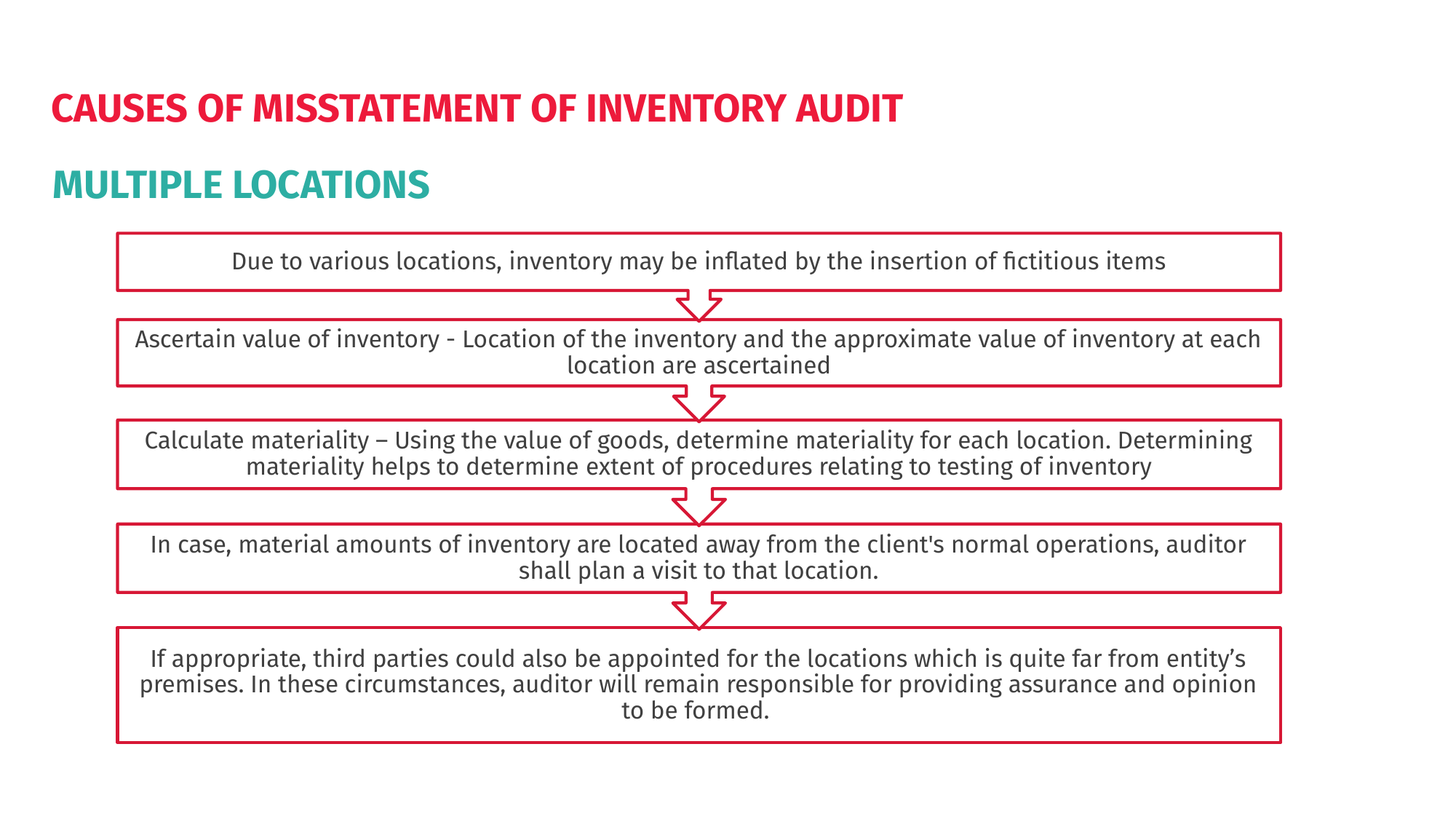

# CAUSES OF MISSTATEMENT OF INVENTORY AUDIT
MULTIPLE LOCATIONS
If appropriate, third parties could also be appointed for the locations which is quite far from entity’s premises. In these circumstances, auditor will remain responsible for providing assurance and opinion to be formed.
In case, material amounts of inventory are located away from the client's normal operations, auditor shall plan a visit to that location.
Calculate materiality – Using the value of goods, determine materiality for each location. Determining materiality helps to determine extent of procedures relating to testing of inventory
Ascertain value of inventory - Location of the inventory and the approximate value of inventory at each location are ascertained
Due to various locations, inventory may be inflated by the insertion of fictitious items